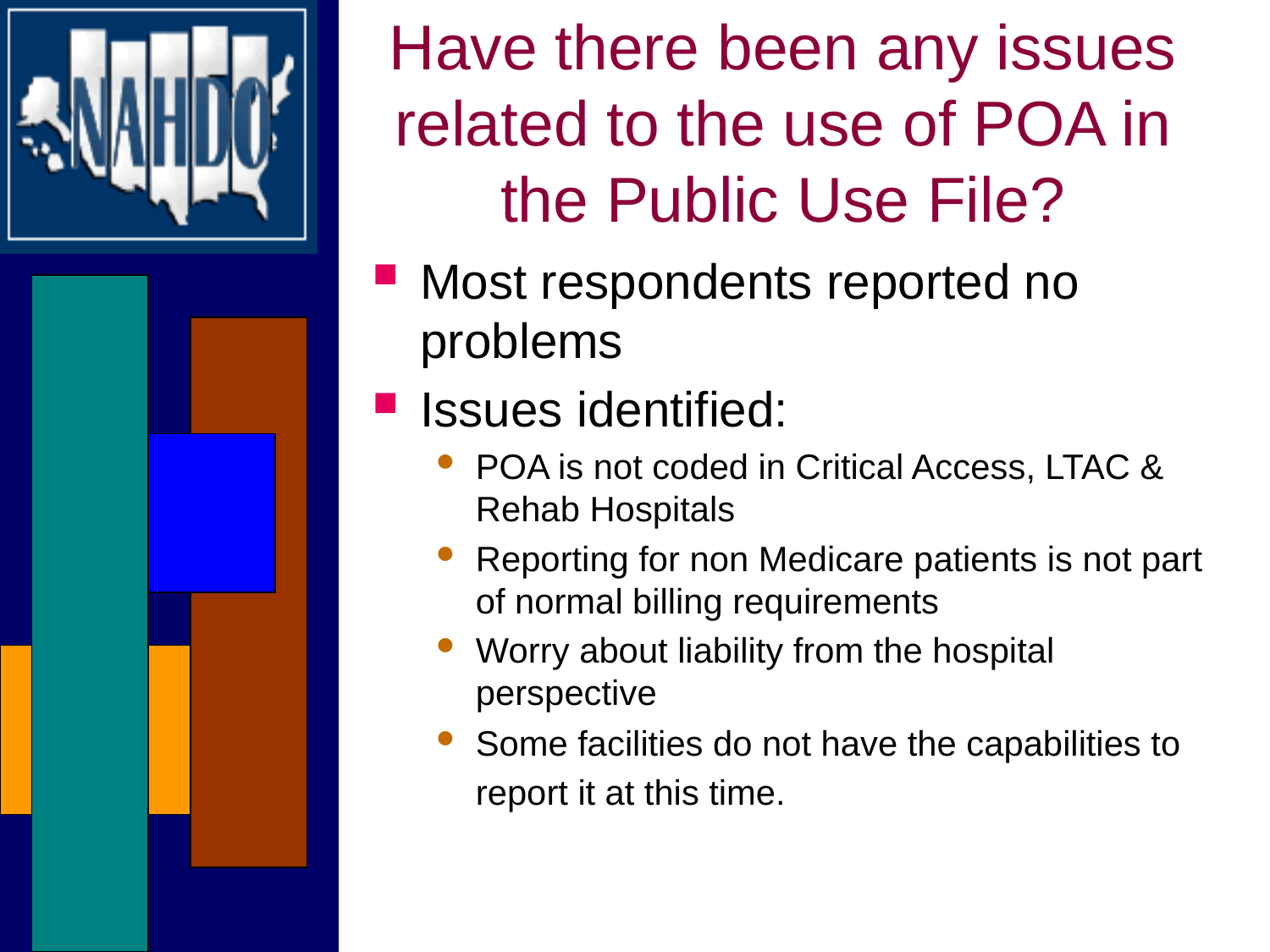

# Have there been any issues related to the use of POA in the Public Use File?
Most respondents reported no problems
Issues identified:
POA is not coded in Critical Access, LTAC & Rehab Hospitals
Reporting for non Medicare patients is not part of normal billing requirements
Worry about liability from the hospital perspective
Some facilities do not have the capabilities to report it at this time.